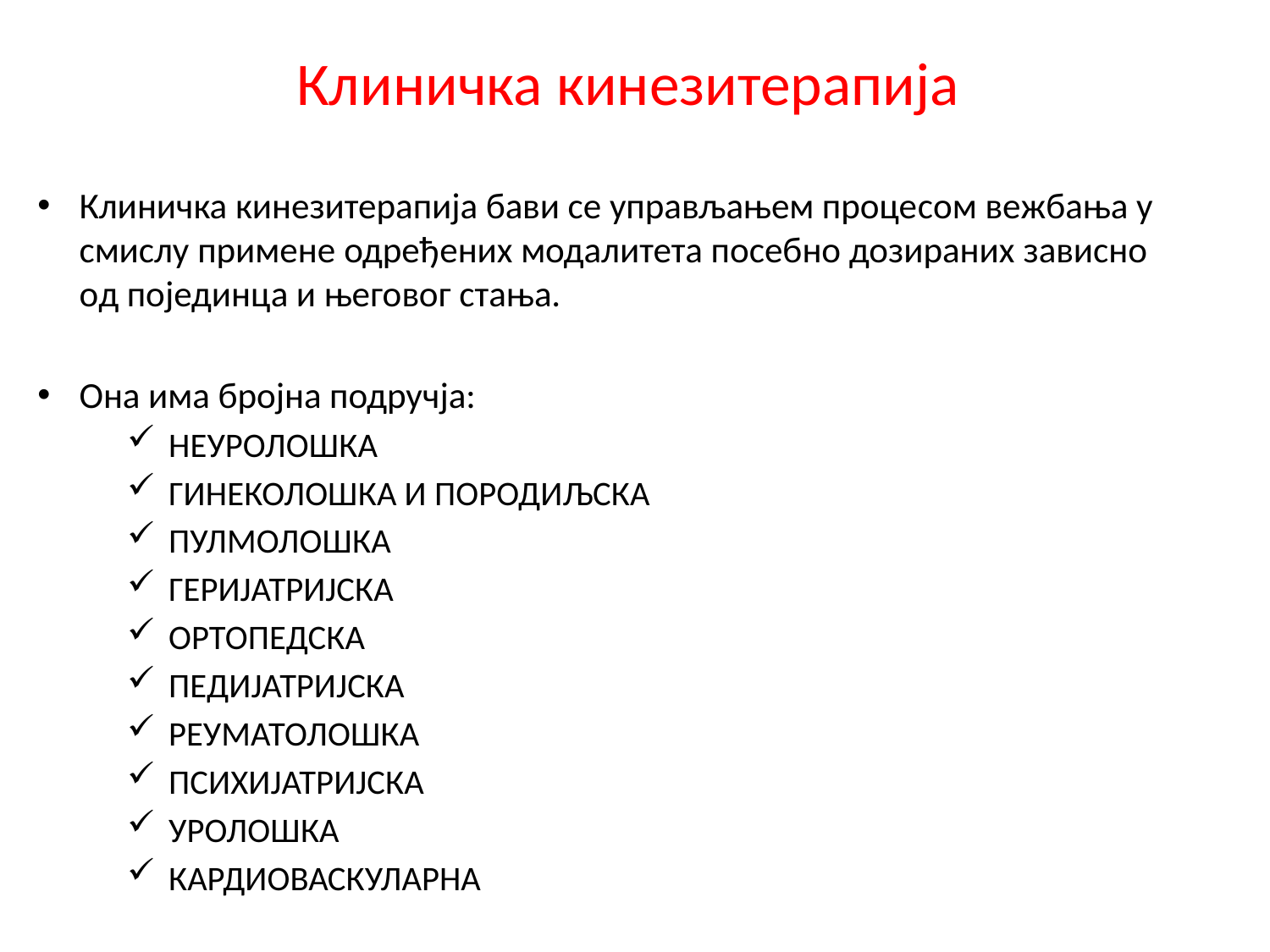

# Клиничка кинезитерапија
Клиничка кинезитерапија бави се управљањем процесом вежбања у смислу примене одређених модалитета посебно дозираних зависно од појединца и његовог стања.

Она има бројна подручја:
НЕУРОЛОШКА
ГИНЕКОЛОШКА И ПОРОДИЉСКА
ПУЛМОЛОШКА
ГЕРИЈАТРИЈСКА
ОРТОПЕДСКА
ПЕДИЈАТРИЈСКА
РЕУМАТОЛОШКА
ПСИХИЈАТРИЈСКА
УРОЛОШКА
КАРДИОВАСКУЛАРНА